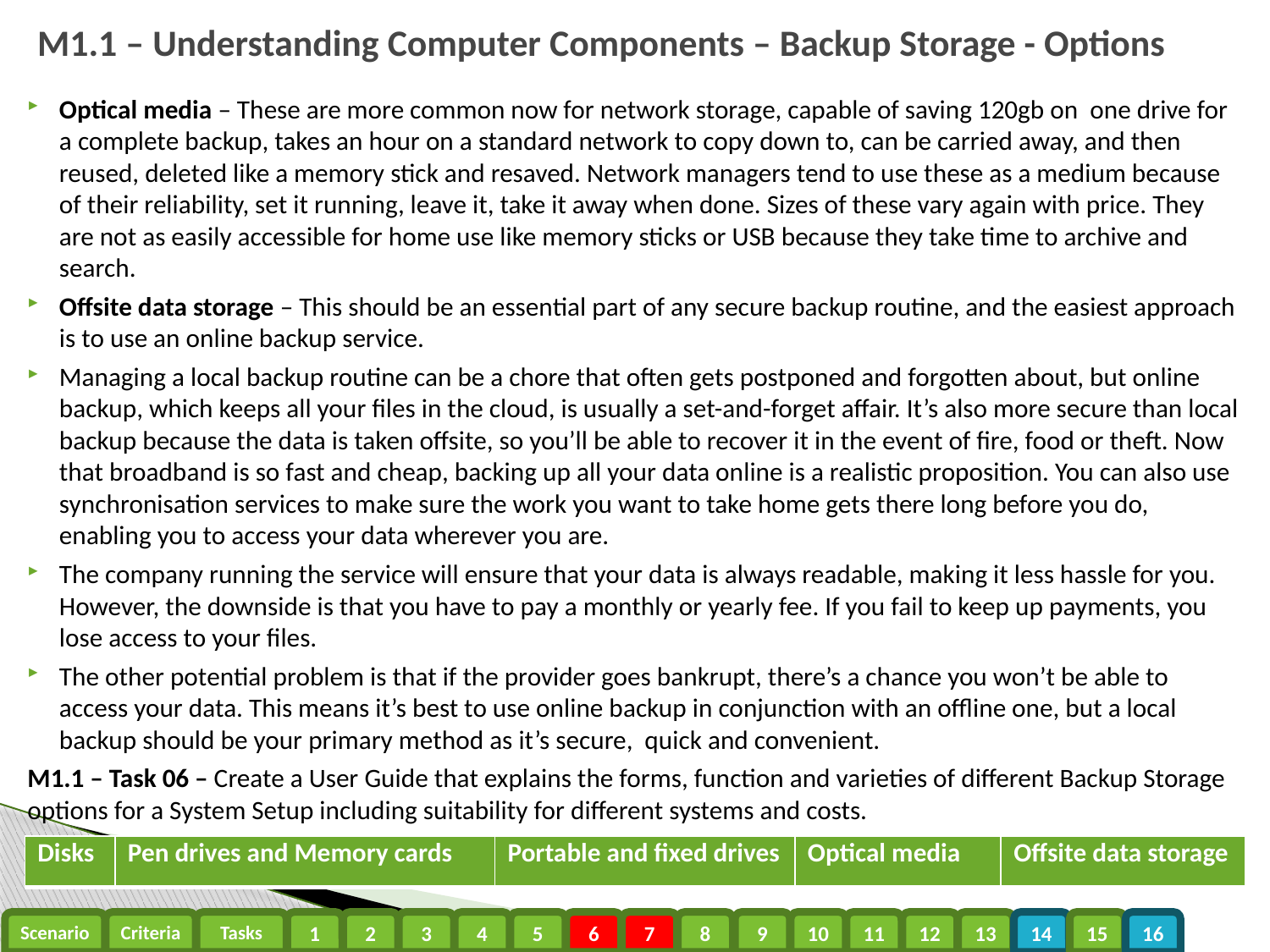

# M1.1 – Understanding Computer Components – Backup Storage - Options
Optical media – These are more common now for network storage, capable of saving 120gb on  one drive for a complete backup, takes an hour on a standard network to copy down to, can be carried away, and then reused, deleted like a memory stick and resaved. Network managers tend to use these as a medium because of their reliability, set it running, leave it, take it away when done. Sizes of these vary again with price. They are not as easily accessible for home use like memory sticks or USB because they take time to archive and search.
Offsite data storage – This should be an essential part of any secure backup routine, and the easiest approach is to use an online backup service.
Managing a local backup routine can be a chore that often gets postponed and forgotten about, but online backup, which keeps all your files in the cloud, is usually a set-and-forget affair. It’s also more secure than local backup because the data is taken offsite, so you’ll be able to recover it in the event of fire, food or theft. Now that broadband is so fast and cheap, backing up all your data online is a realistic proposition. You can also use synchronisation services to make sure the work you want to take home gets there long before you do, enabling you to access your data wherever you are.
The company running the service will ensure that your data is always readable, making it less hassle for you. However, the downside is that you have to pay a monthly or yearly fee. If you fail to keep up payments, you lose access to your files.
The other potential problem is that if the provider goes bankrupt, there’s a chance you won’t be able to access your data. This means it’s best to use online backup in conjunction with an offline one, but a local backup should be your primary method as it’s secure,  quick and convenient.
M1.1 – Task 06 – Create a User Guide that explains the forms, function and varieties of different Backup Storage options for a System Setup including suitability for different systems and costs.

| Disks | Pen drives and Memory cards | Portable and fixed drives | Optical media | Offsite data storage |
| --- | --- | --- | --- | --- |